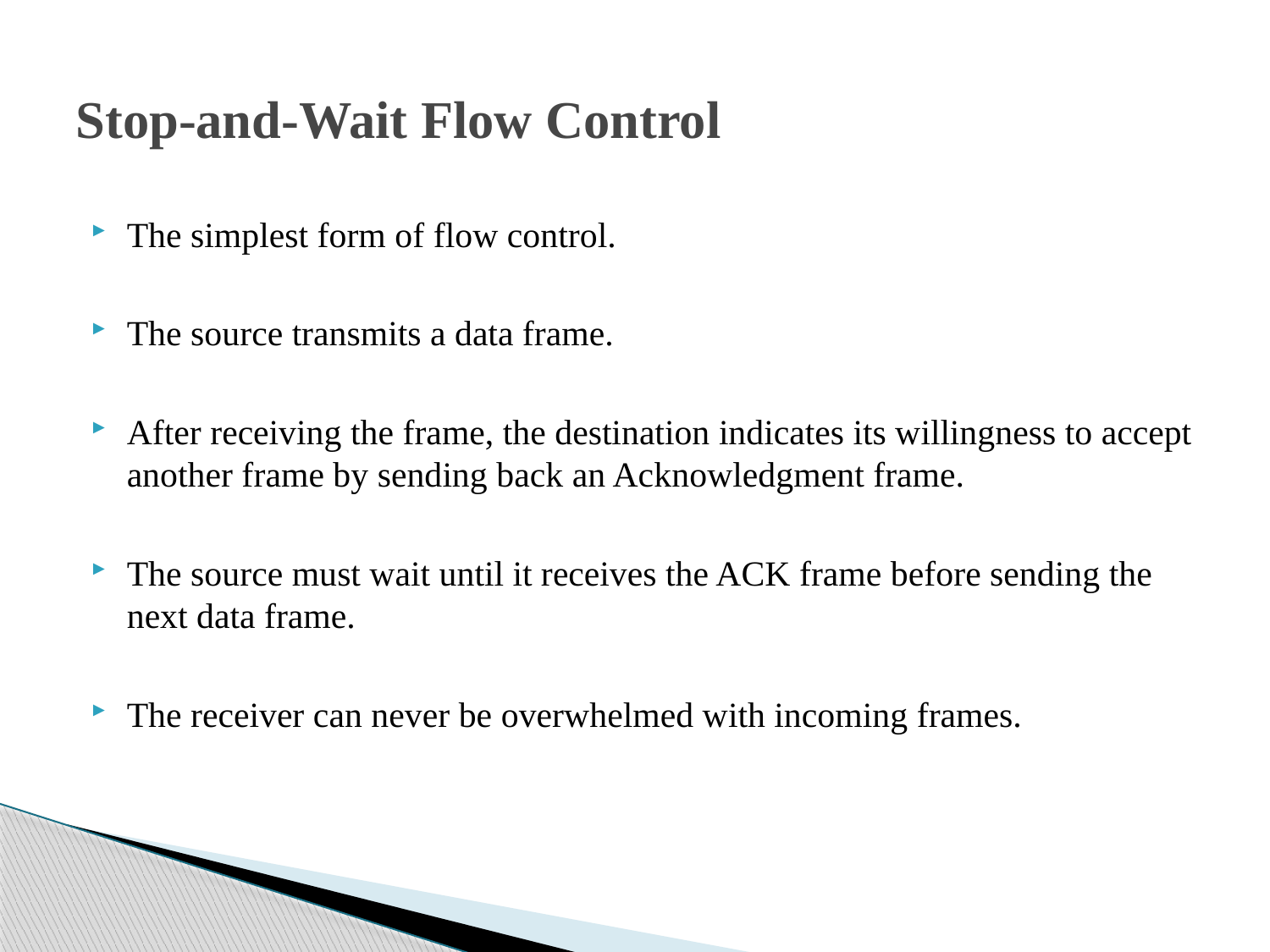

# Stop-and-Wait Flow Control
The simplest form of flow control.

The source transmits a data frame.

After receiving the frame, the destination indicates its willingness to accept another frame by sending back an Acknowledgment frame.

The source must wait until it receives the ACK frame before sending the next data frame.

The receiver can never be overwhelmed with incoming frames.